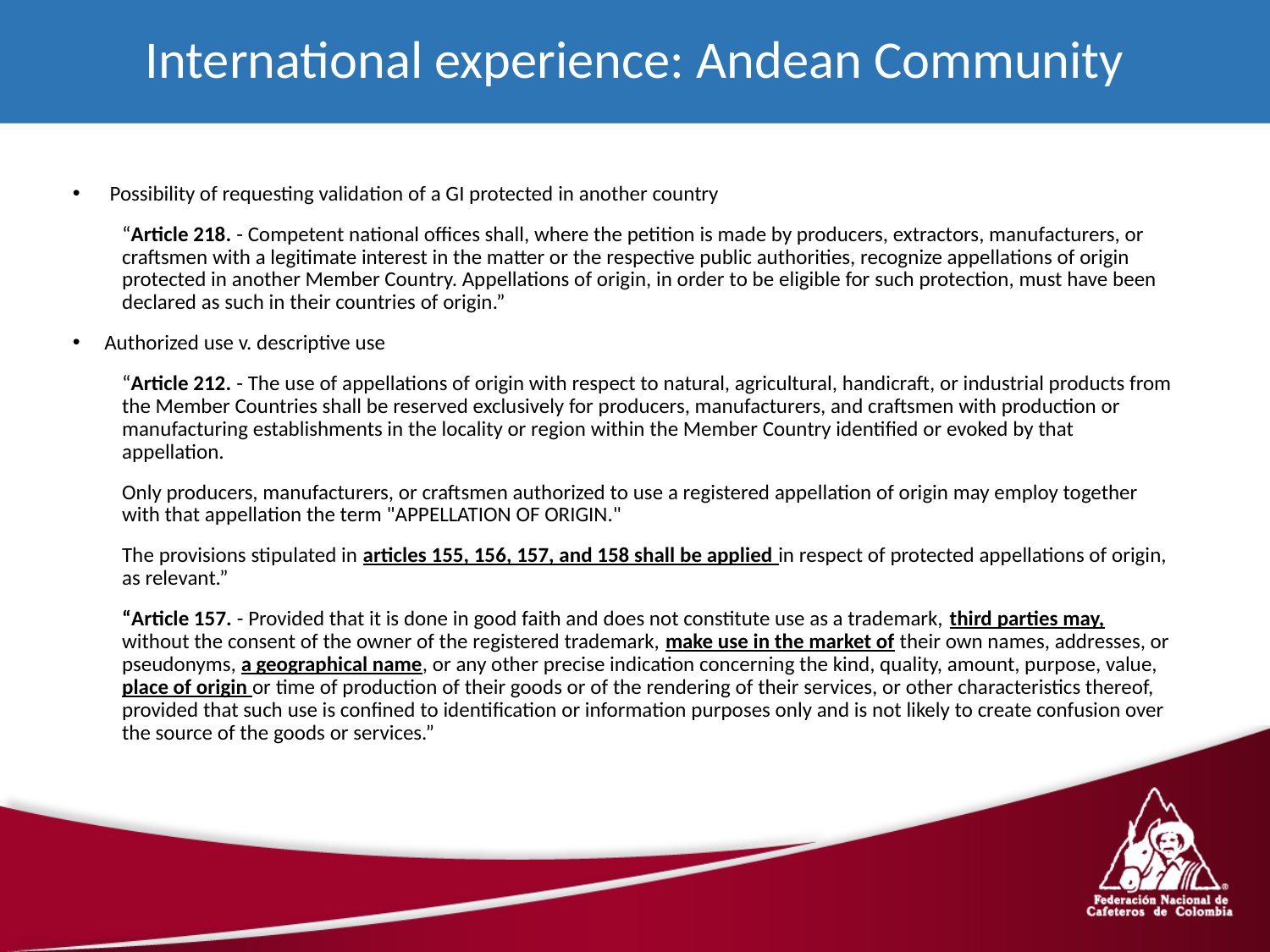

International experience: Andean Community
Possibility of requesting validation of a GI protected in another country
“Article 218. - Competent national offices shall, where the petition is made by producers, extractors, manufacturers, or craftsmen with a legitimate interest in the matter or the respective public authorities, recognize appellations of origin protected in another Member Country. Appellations of origin, in order to be eligible for such protection, must have been declared as such in their countries of origin.”
Authorized use v. descriptive use
“Article 212. - The use of appellations of origin with respect to natural, agricultural, handicraft, or industrial products from the Member Countries shall be reserved exclusively for producers, manufacturers, and craftsmen with production or manufacturing establishments in the locality or region within the Member Country identified or evoked by that appellation.
Only producers, manufacturers, or craftsmen authorized to use a registered appellation of origin may employ together with that appellation the term "APPELLATION OF ORIGIN."
The provisions stipulated in articles 155, 156, 157, and 158 shall be applied in respect of protected appellations of origin, as relevant.”
“Article 157. - Provided that it is done in good faith and does not constitute use as a trademark, third parties may, without the consent of the owner of the registered trademark, make use in the market of their own names, addresses, or pseudonyms, a geographical name, or any other precise indication concerning the kind, quality, amount, purpose, value, place of origin or time of production of their goods or of the rendering of their services, or other characteristics thereof, provided that such use is confined to identification or information purposes only and is not likely to create confusion over the source of the goods or services.”